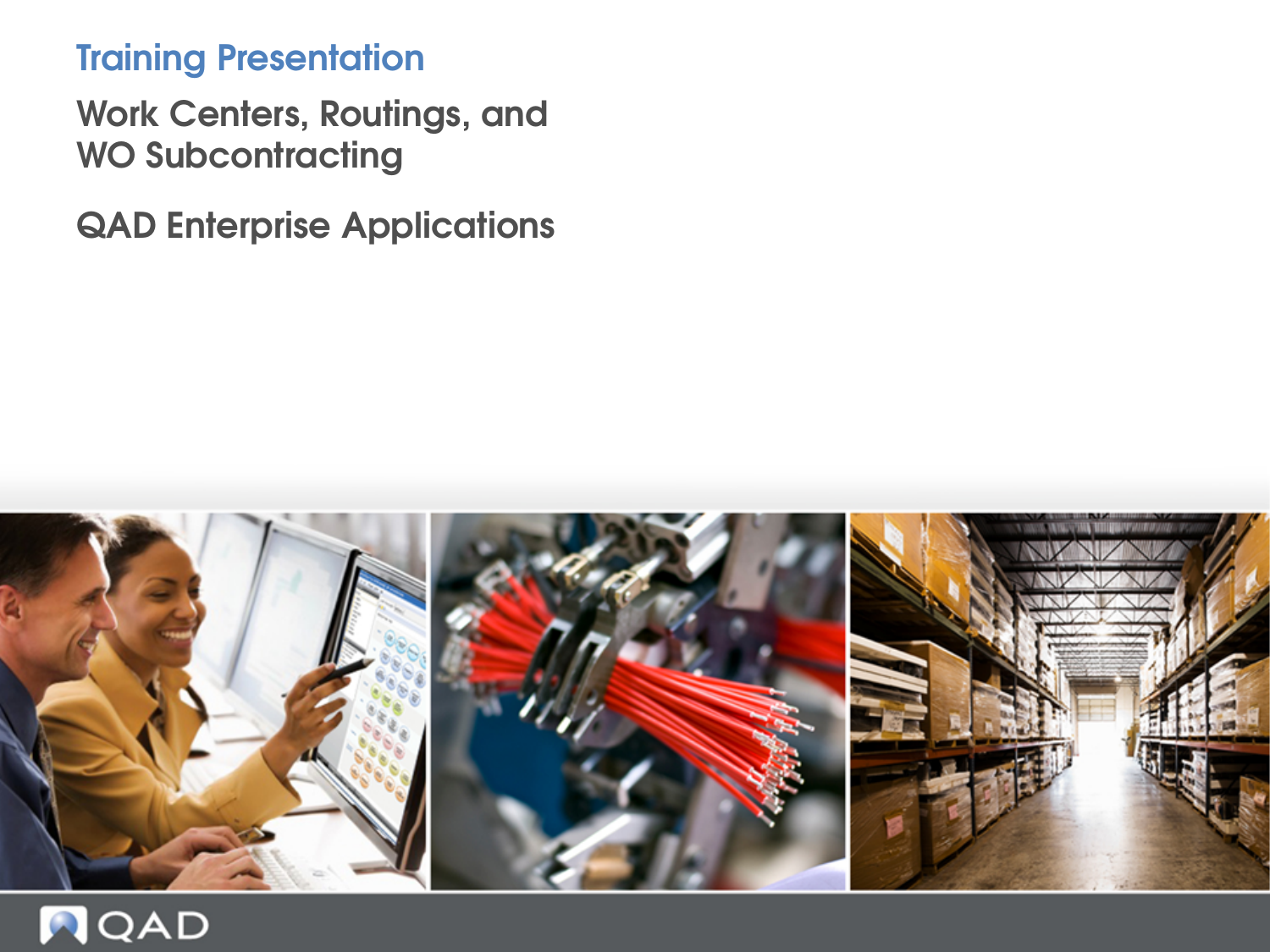

Training Presentation
# Work Centers, Routings, and WO Subcontracting
QAD Enterprise Applications